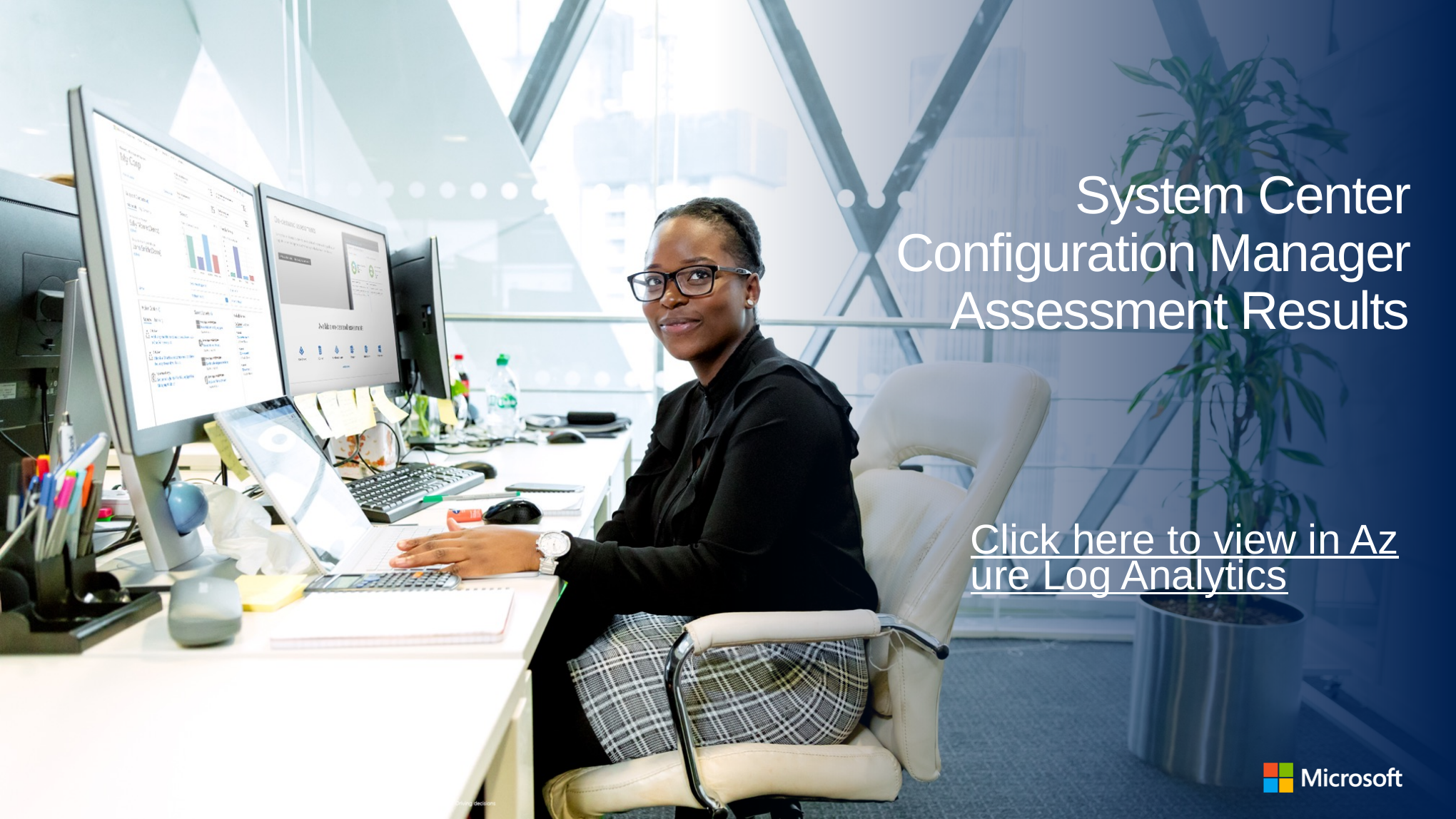

# System Center Configuration Manager Assessment Results
Click here to view in Azure Log Analytics